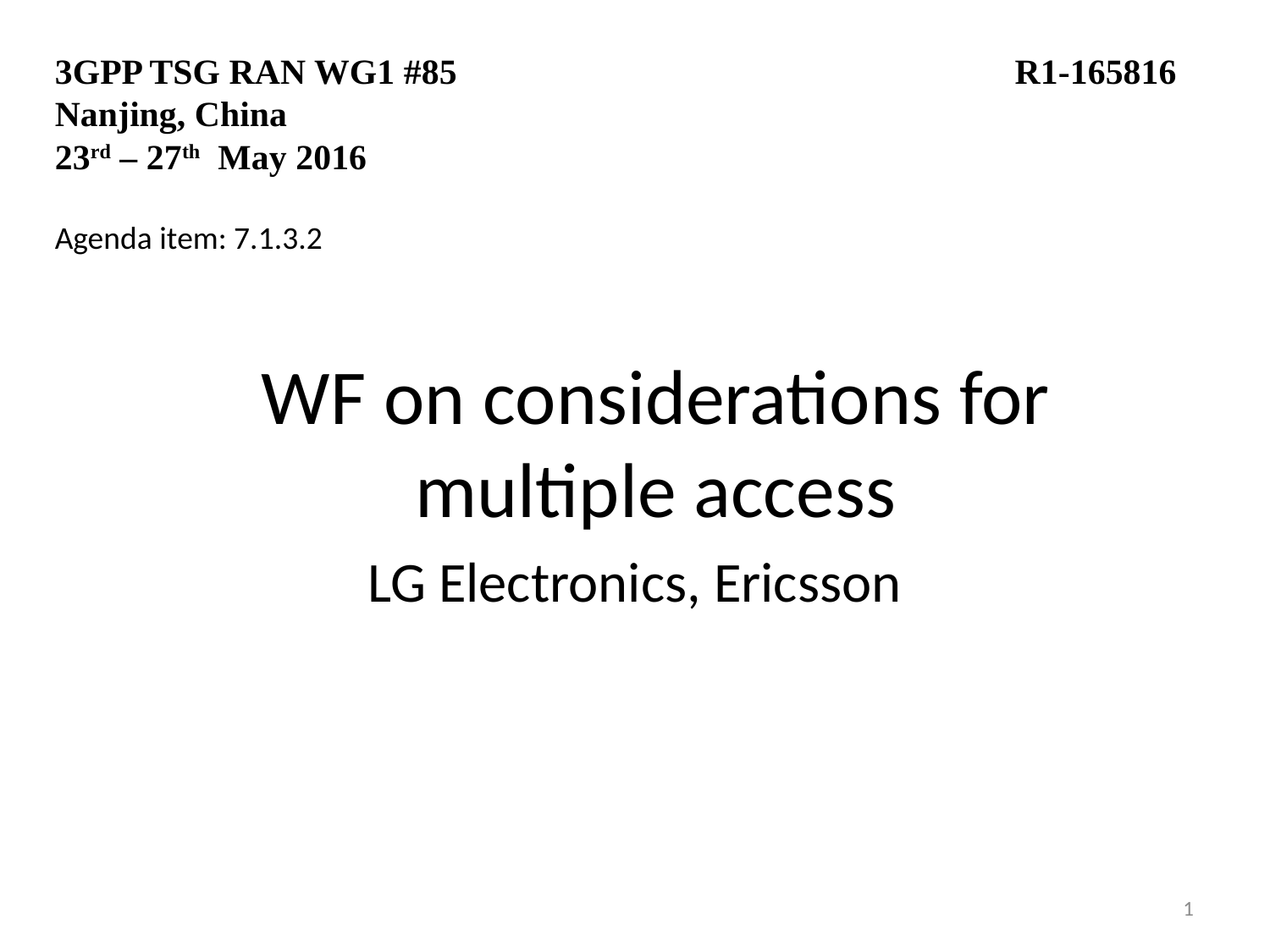

3GPP TSG RAN WG1 #85				        R1-165816
Nanjing, China
23rd – 27th  May 2016
Agenda item: 7.1.3.2
# WF on considerations for multiple access
LG Electronics, Ericsson
1